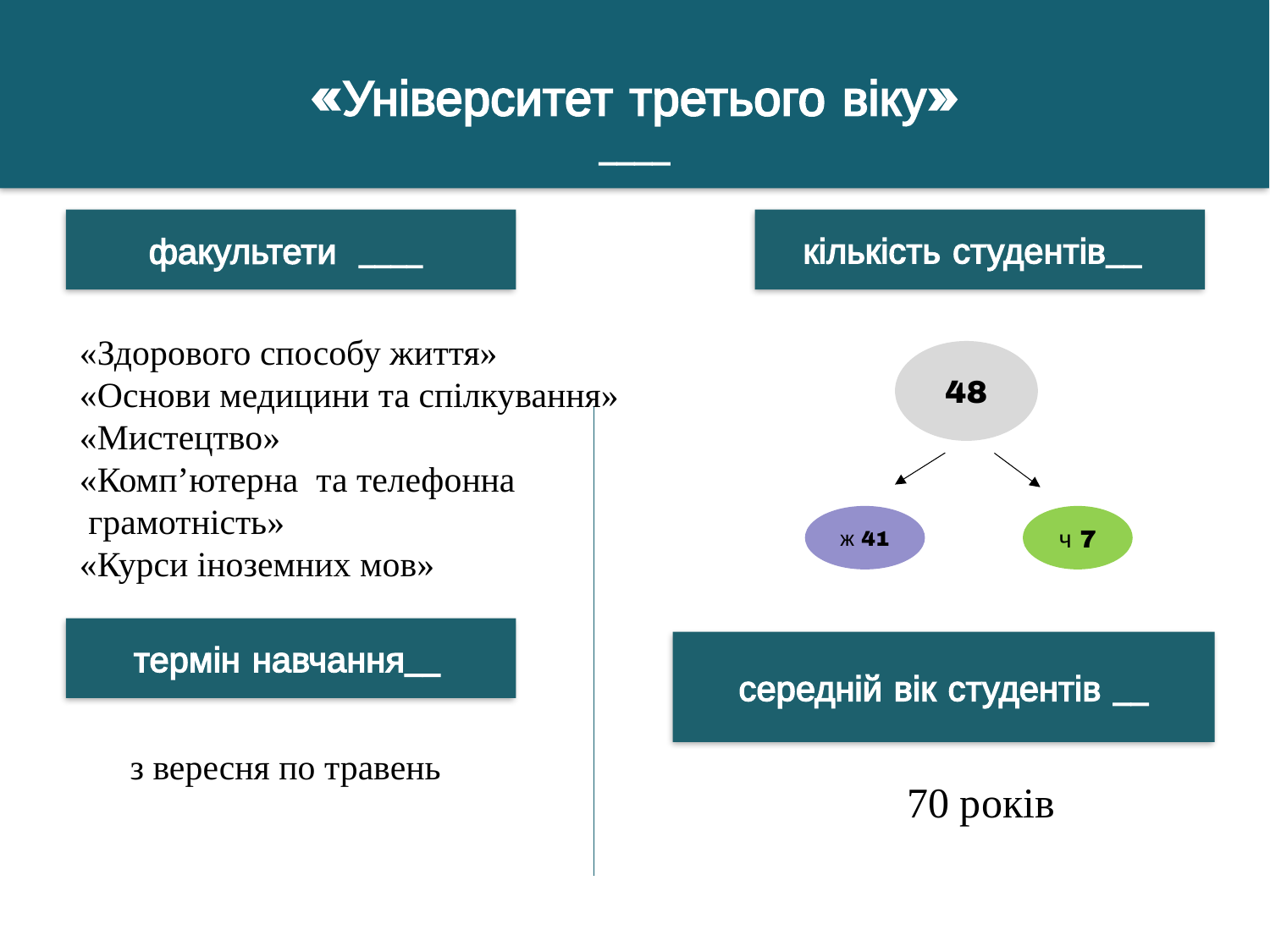

«Університет третього віку»
 ____

факультети  ____

кількість студентів__
«Здорового способу життя»
«Основи медицини та спілкування»
«Мистецтво»
«Комп’ютерна  та телефонна
 грамотність»
«Курси іноземних мов»
48
ж 41
ч 7

термін навчання__
середній вік студентів __
з вересня по травень
70 років